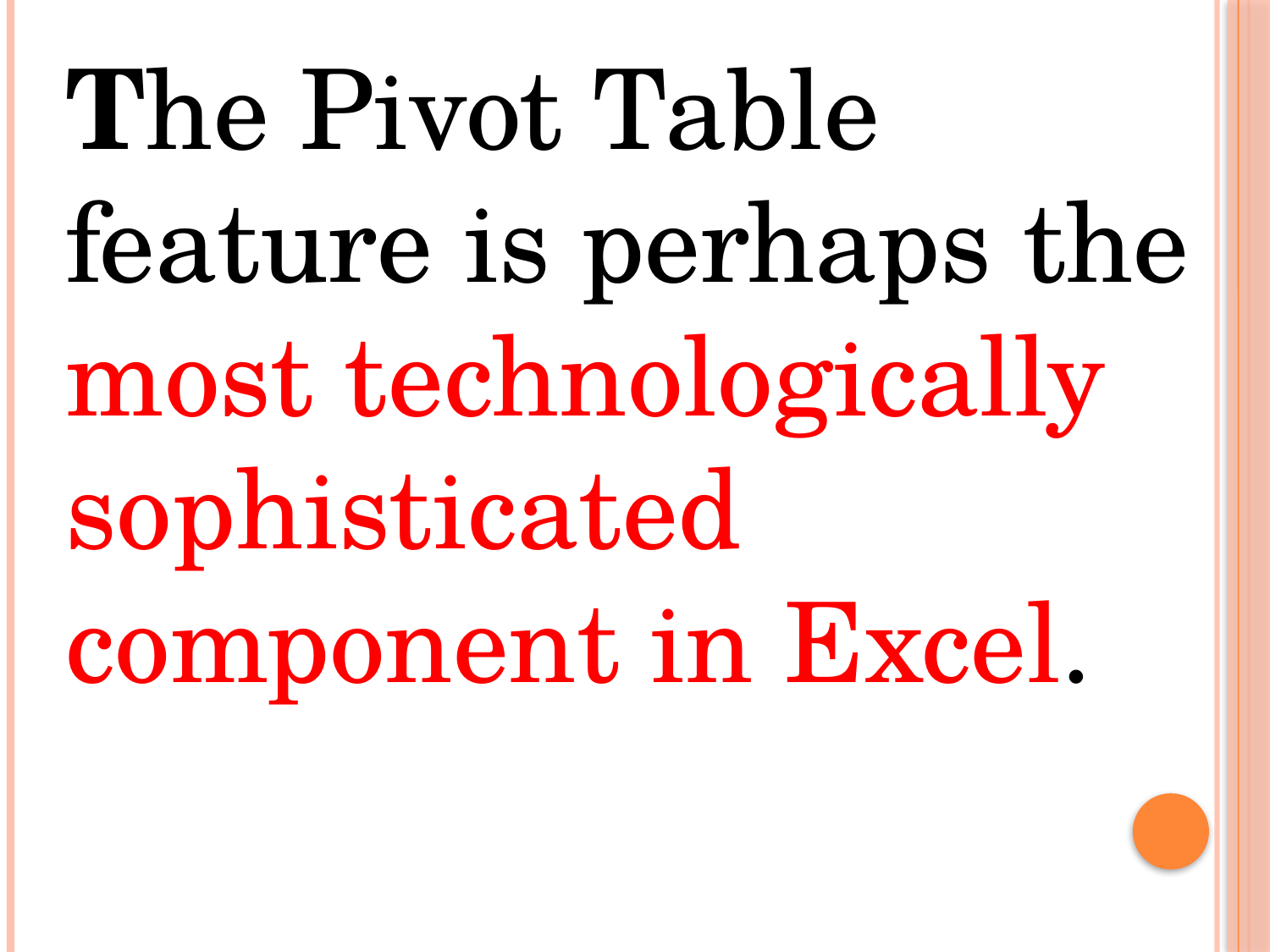

The Pivot Table feature is perhaps the most technologically sophisticated component in Excel.